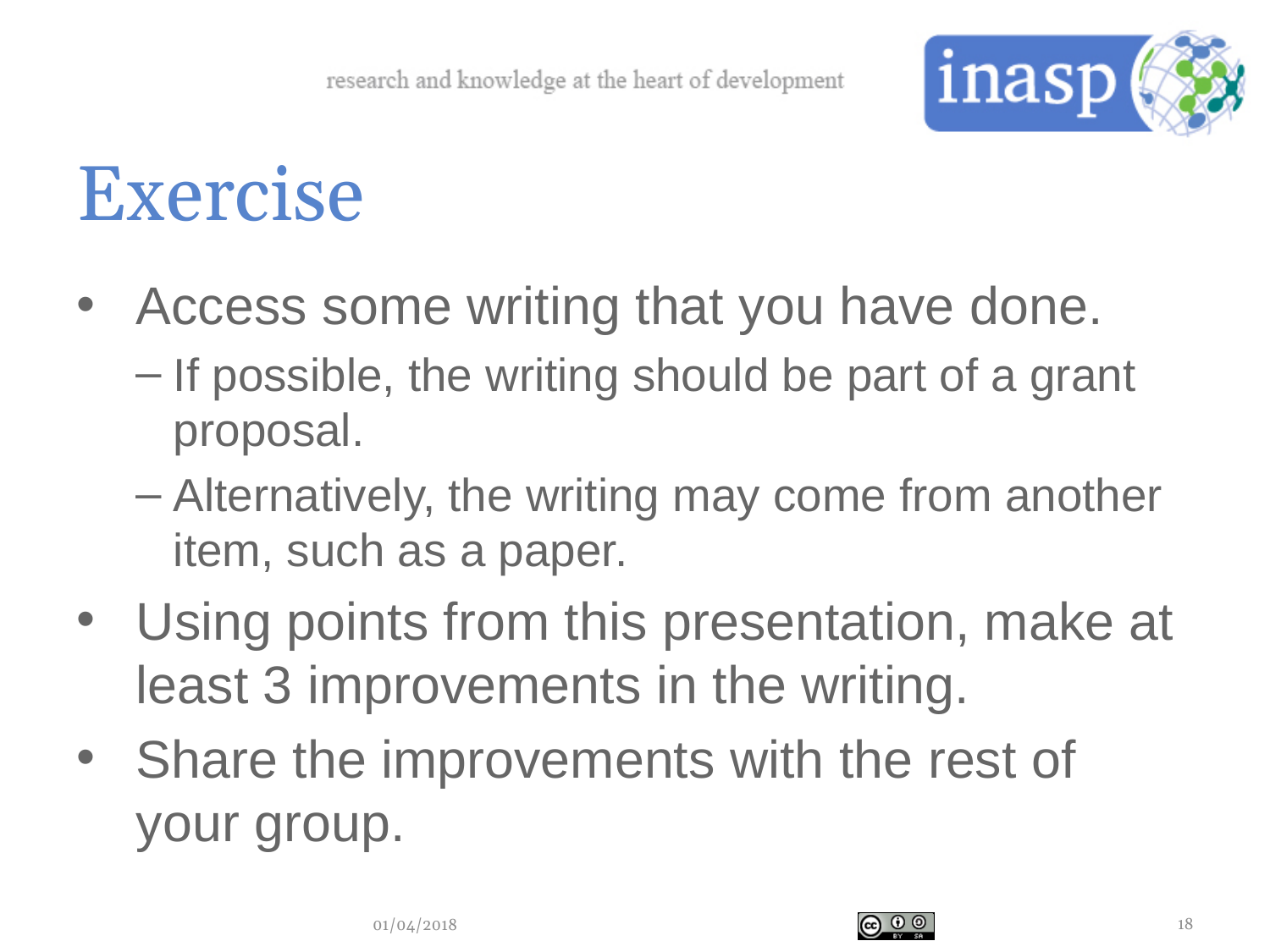

# Exercise
Access some writing that you have done.
If possible, the writing should be part of a grant proposal.
Alternatively, the writing may come from another item, such as a paper.
Using points from this presentation, make at least 3 improvements in the writing.
Share the improvements with the rest of your group.
01/04/2018

18